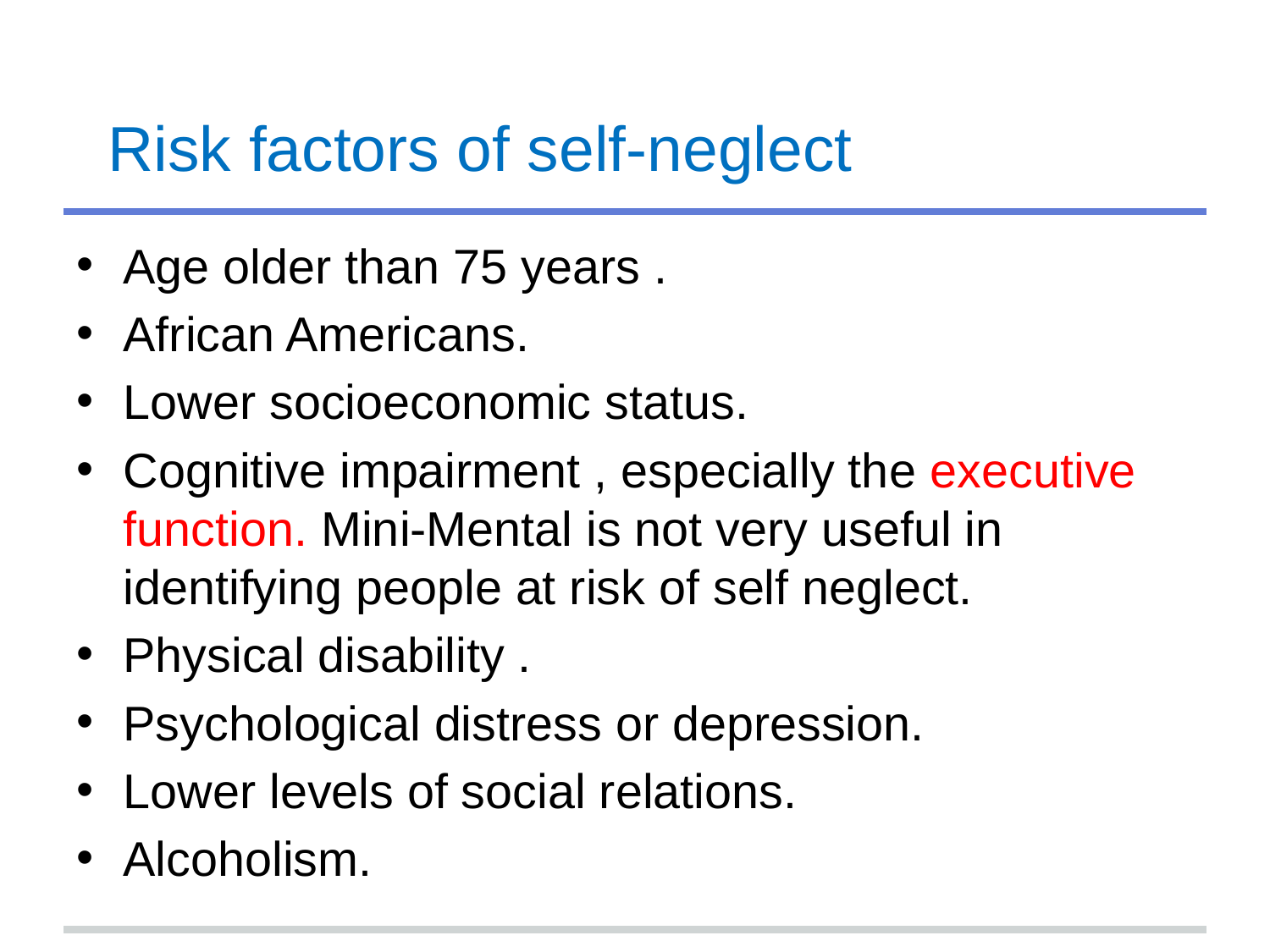

# Risk factors of self-neglect
Age older than 75 years .
African Americans.
Lower socioeconomic status.
Cognitive impairment , especially the executive function. Mini-Mental is not very useful in identifying people at risk of self neglect.
Physical disability .
Psychological distress or depression.
Lower levels of social relations.
Alcoholism.